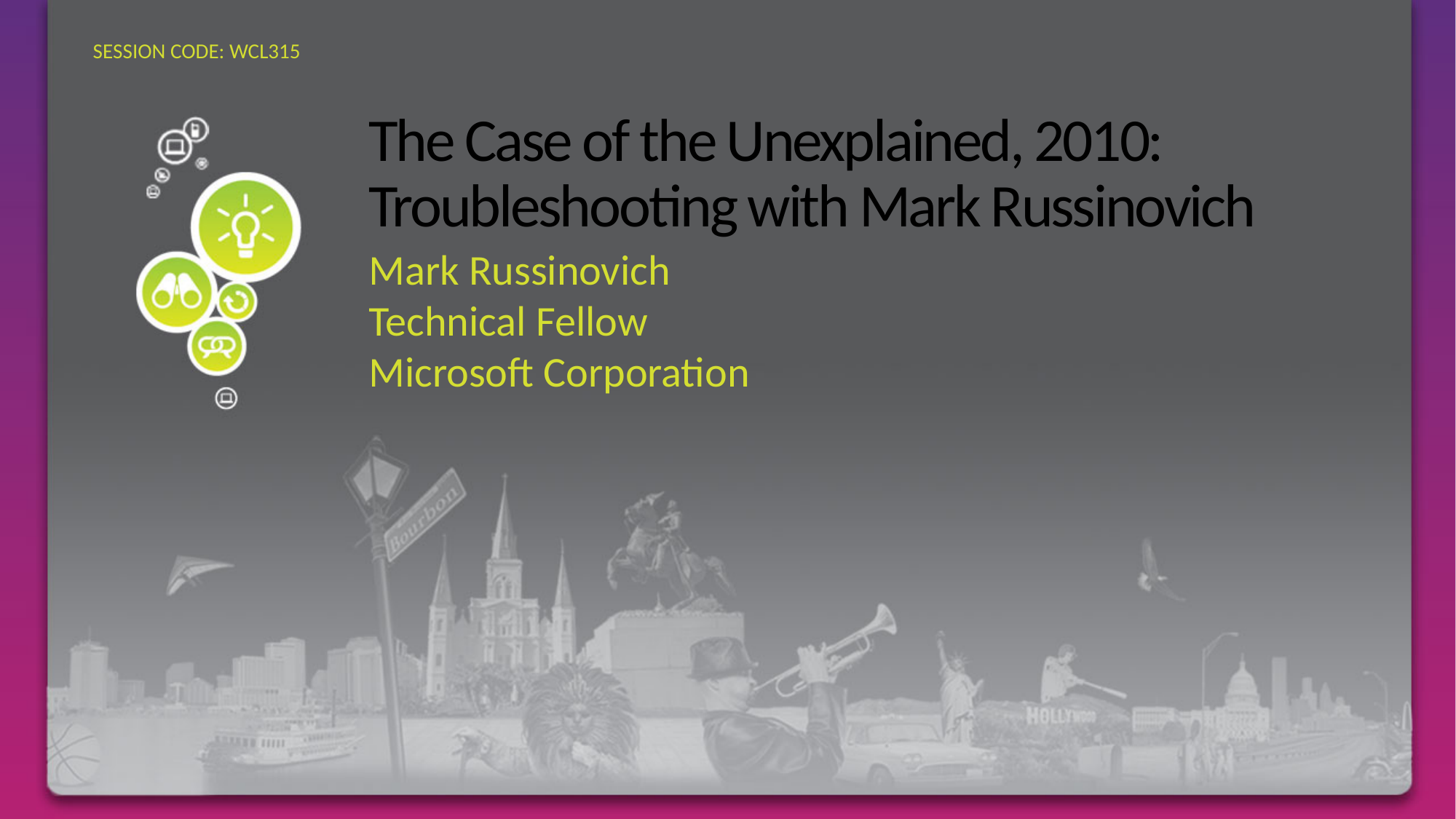

SESSION CODE: WCL315
# The Case of the Unexplained, 2010: Troubleshooting with Mark Russinovich
Mark Russinovich
Technical Fellow
Microsoft Corporation